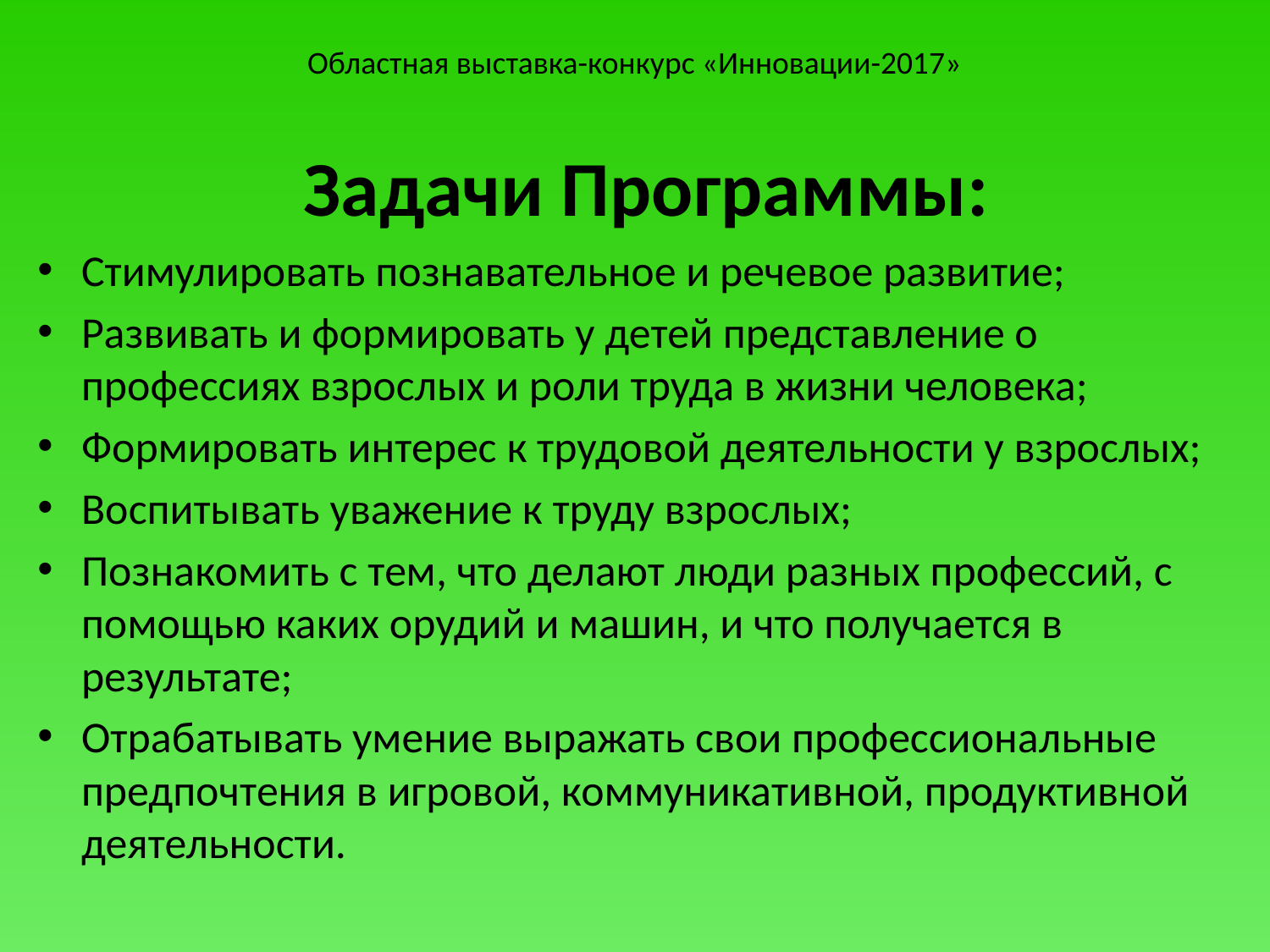

Областная выставка-конкурс «Инновации-2017»

# Задачи Программы:
Стимулировать познавательное и речевое развитие;
Развивать и формировать у детей представление о профессиях взрослых и роли труда в жизни человека;
Формировать интерес к трудовой деятельности у взрослых;
Воспитывать уважение к труду взрослых;
Познакомить с тем, что делают люди разных профессий, с помощью каких орудий и машин, и что получается в результате;
Отрабатывать умение выражать свои профессиональные предпочтения в игровой, коммуникативной, продуктивной деятельности.